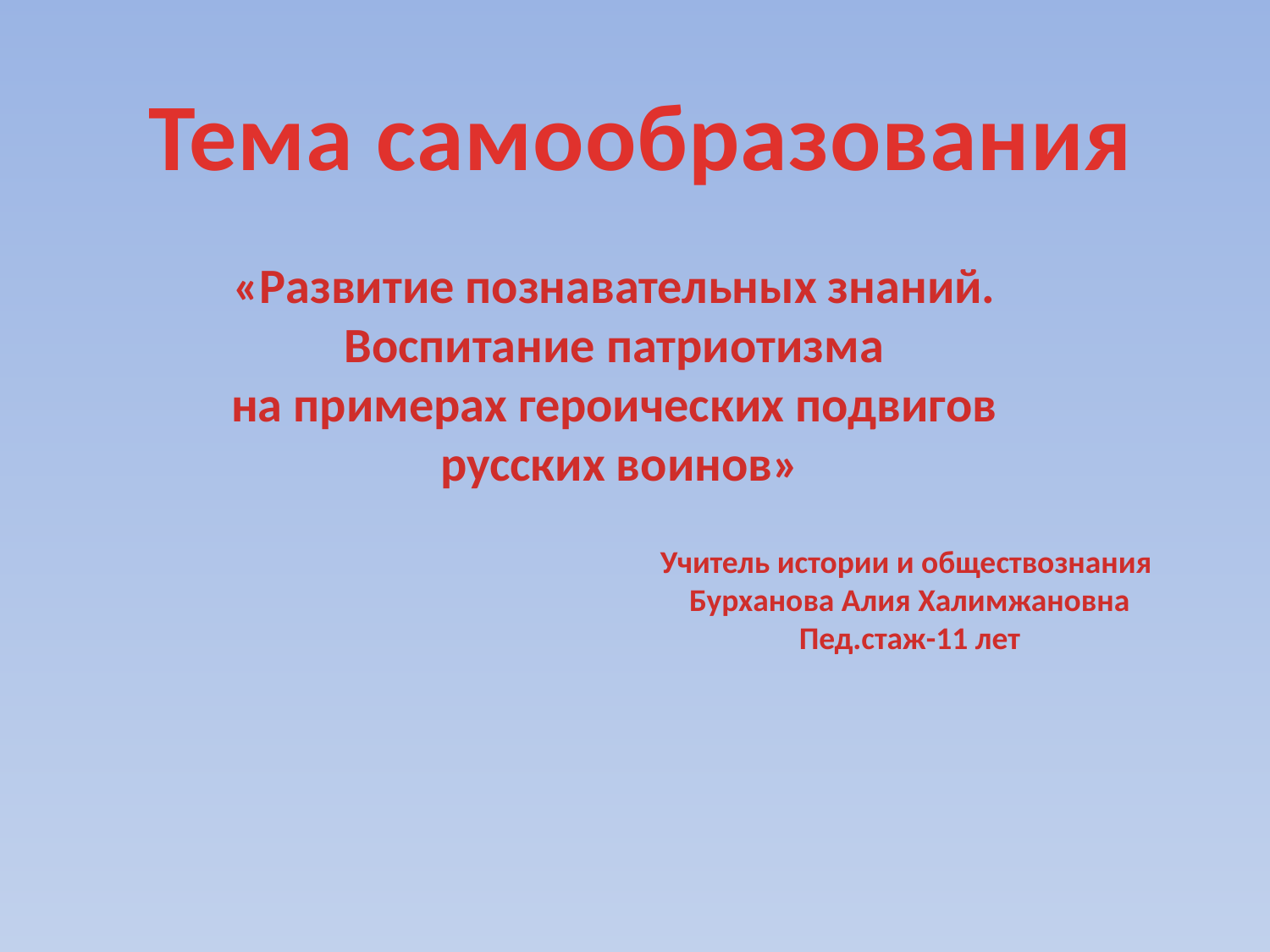

Тема самообразования
«Развитие познавательных знаний.
Воспитание патриотизма
на примерах героических подвигов
русских воинов»
Учитель истории и обществознания
Бурханова Алия Халимжановна
Пед.стаж-11 лет